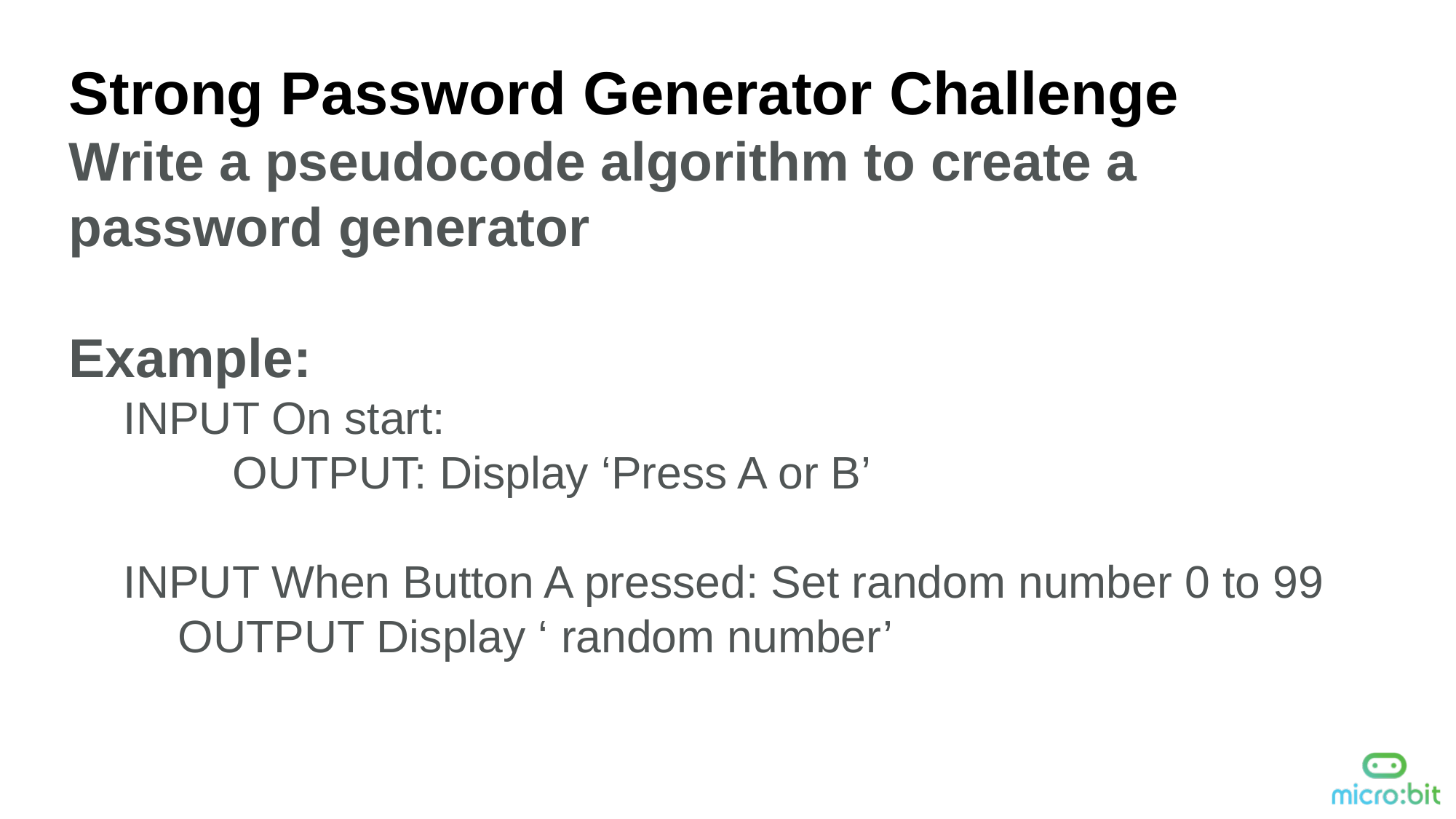

Strong Password Generator Challenge
Write a pseudocode algorithm to create a password generator

Example:
INPUT On start:
	OUTPUT: Display ‘Press A or B’

INPUT When Button A pressed: Set random number 0 to 99
OUTPUT Display ‘ random number’